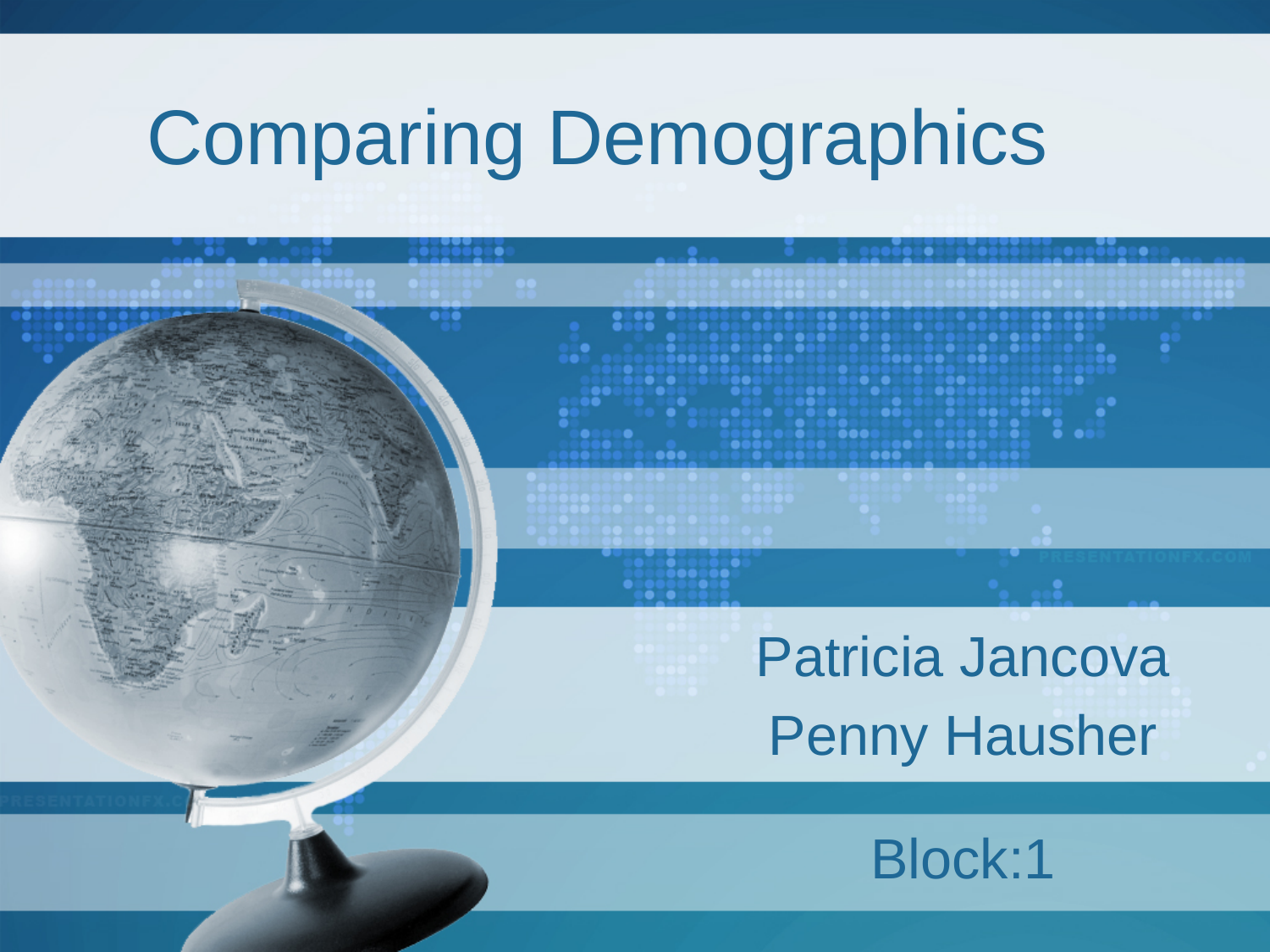

# Comparing Demographics
Patricia Jancova
Penny Hausher

Block:1